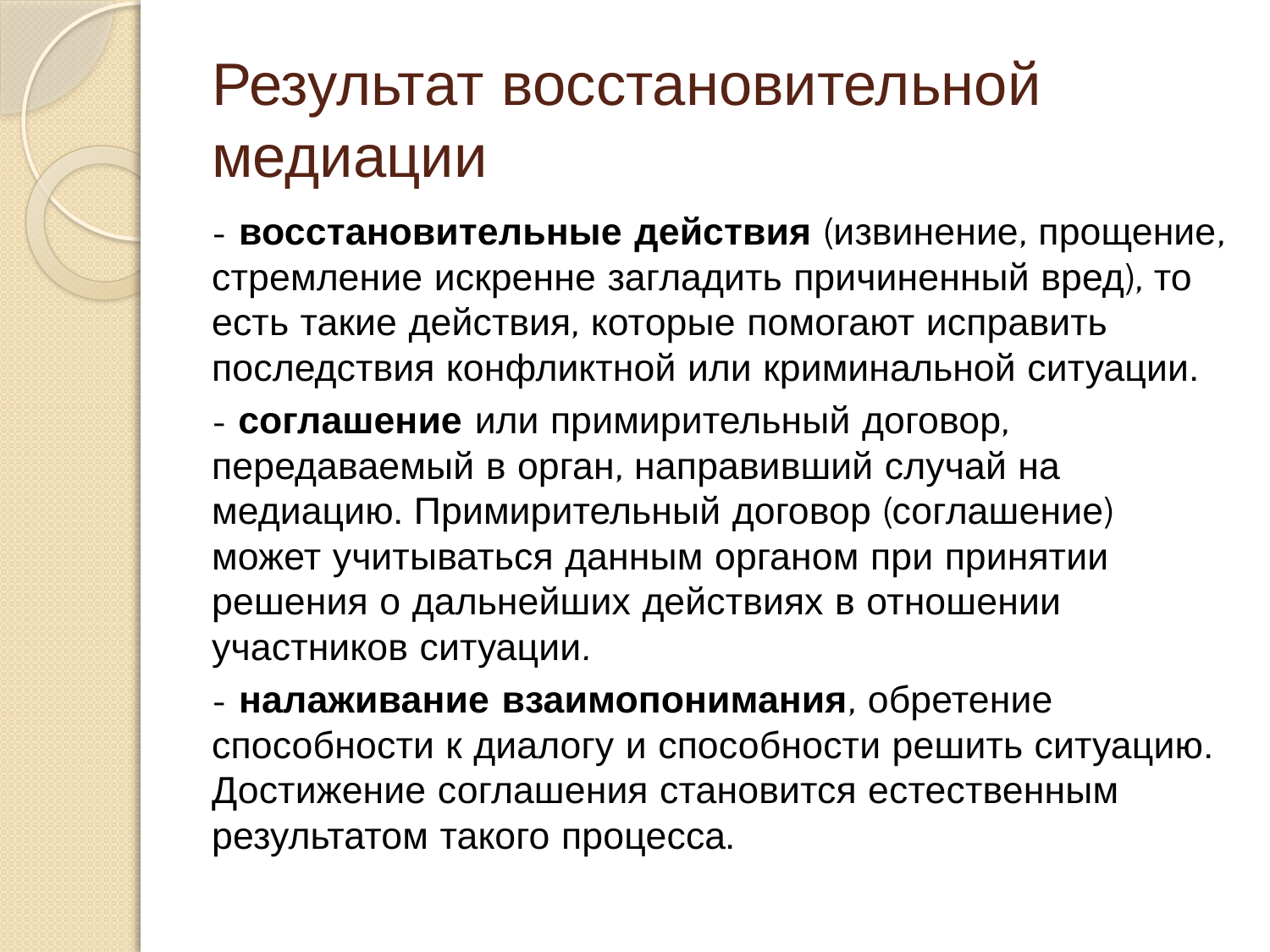

# Результат восстановительной медиации
- восстановительные действия (извинение, прощение, стремление искренне загладить причиненный вред), то есть такие действия, которые помогают исправить последствия конфликтной или криминальной ситуации.
- соглашение или примирительный договор, передаваемый в орган, направивший случай на медиацию. Примирительный договор (соглашение) может учитываться данным органом при принятии решения о дальнейших действиях в отношении участников ситуации.
- налаживание взаимопонимания, обретение способности к диалогу и способности решить ситуацию. Достижение соглашения становится естественным результатом такого процесса.